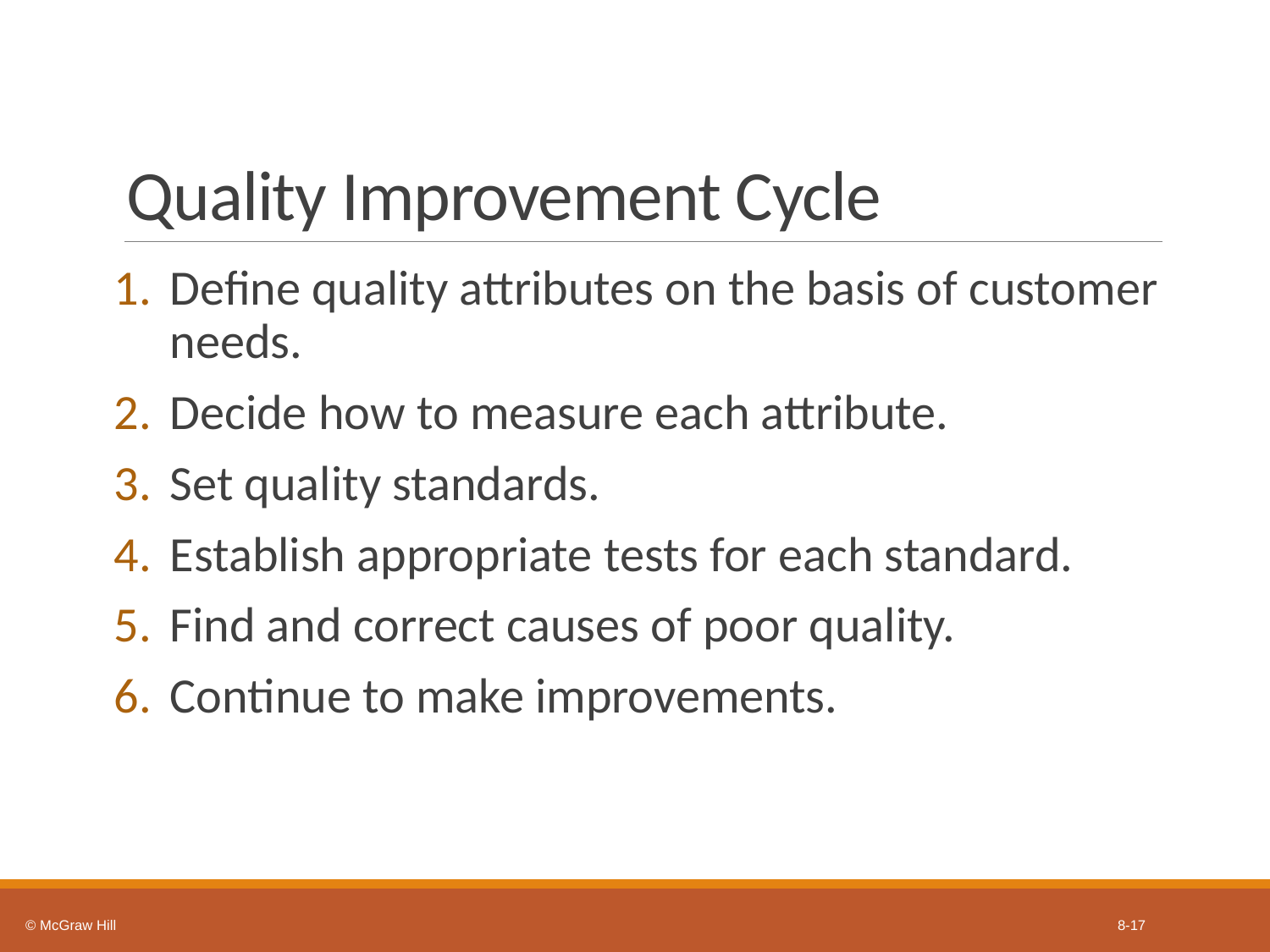

# Quality Improvement Cycle
Define quality attributes on the basis of customer needs.
Decide how to measure each attribute.
Set quality standards.
Establish appropriate tests for each standard.
Find and correct causes of poor quality.
Continue to make improvements.